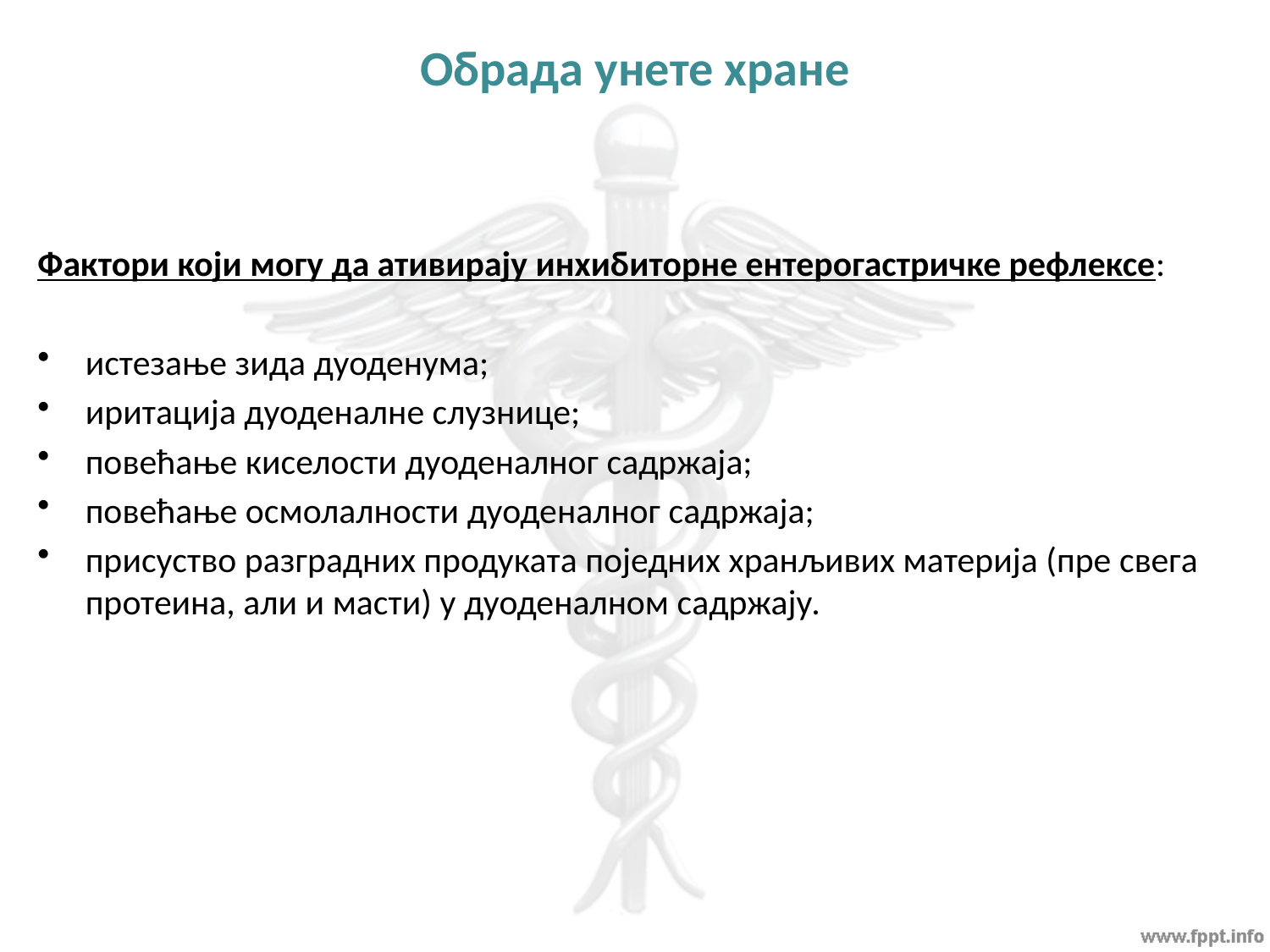

# Обрада унете хране

Фактори који могу да ативирају инхибиторне ентерогастричке рефлексе:

истезање зида дуоденума;
иритација дуоденалне слузнице;
повећање киселости дуоденалног садржаја;
повећање осмолалности дуоденалног садржаја;
присуство разградних продуката поједних хранљивих материја (пре свега протеина, али и масти) у дуоденалном садржају.